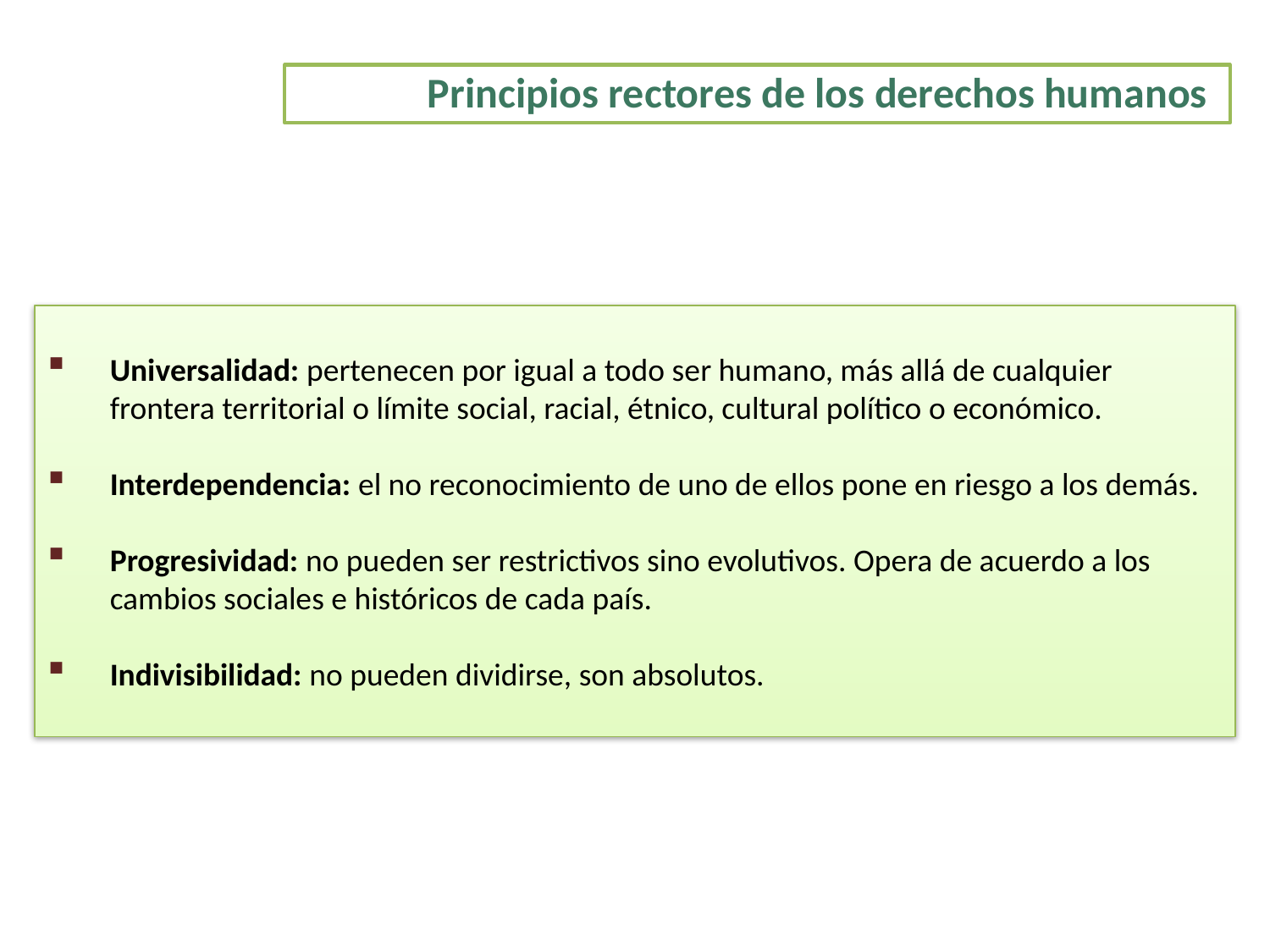

Principios rectores de los derechos humanos

Universalidad: pertenecen por igual a todo ser humano, más allá de cualquier frontera territorial o límite social, racial, étnico, cultural político o económico.

Interdependencia: el no reconocimiento de uno de ellos pone en riesgo a los demás.

Progresividad: no pueden ser restrictivos sino evolutivos. Opera de acuerdo a los cambios sociales e históricos de cada país.

Indivisibilidad: no pueden dividirse, son absolutos.